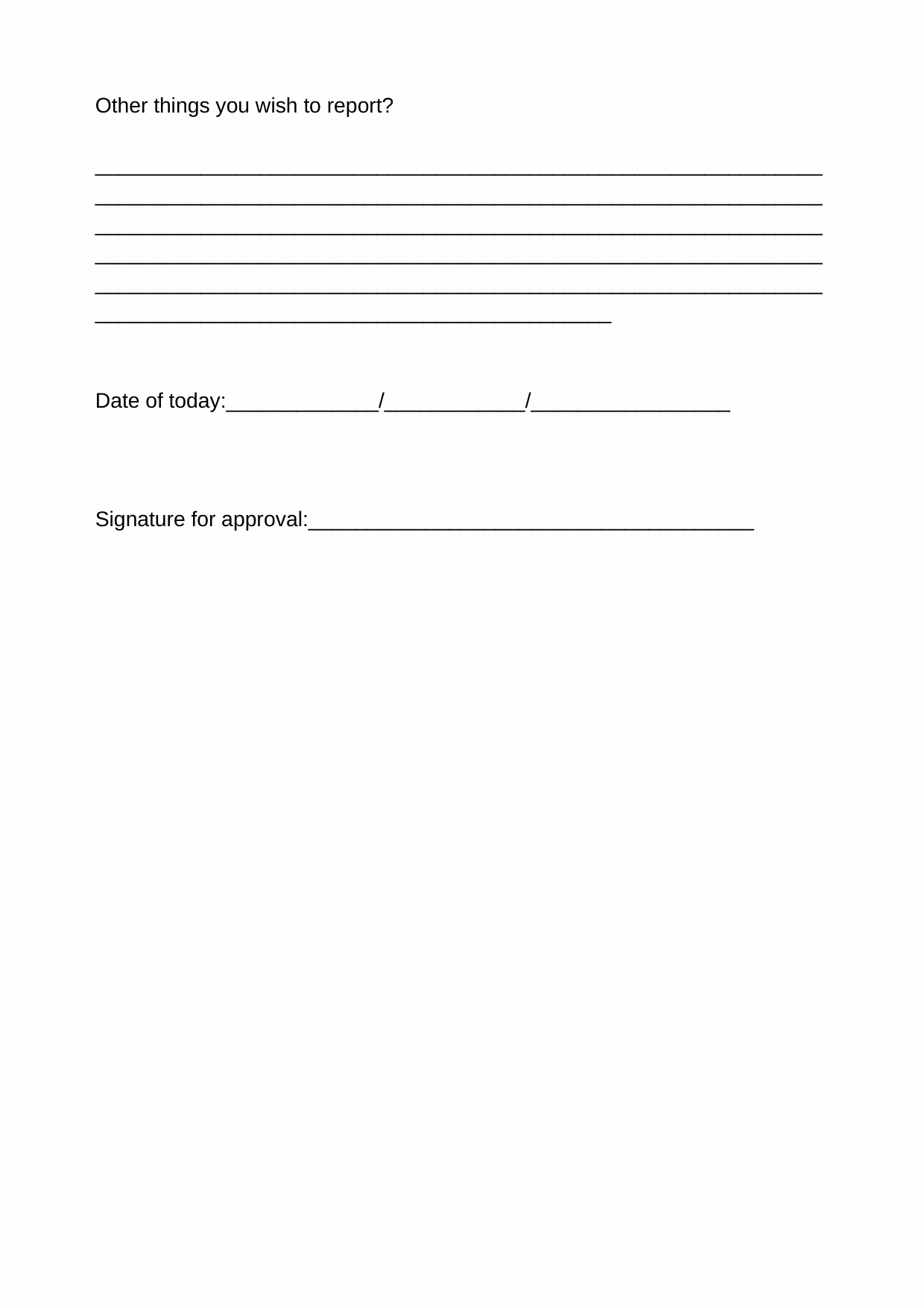

Other things you wish to report?

__________________________________________________________________________________________________________________________________________________________________________________________________________________________________________________________________________________________________________________________________________________________________

Date of today:_____________/____________/_________________

Signature for approval:______________________________________